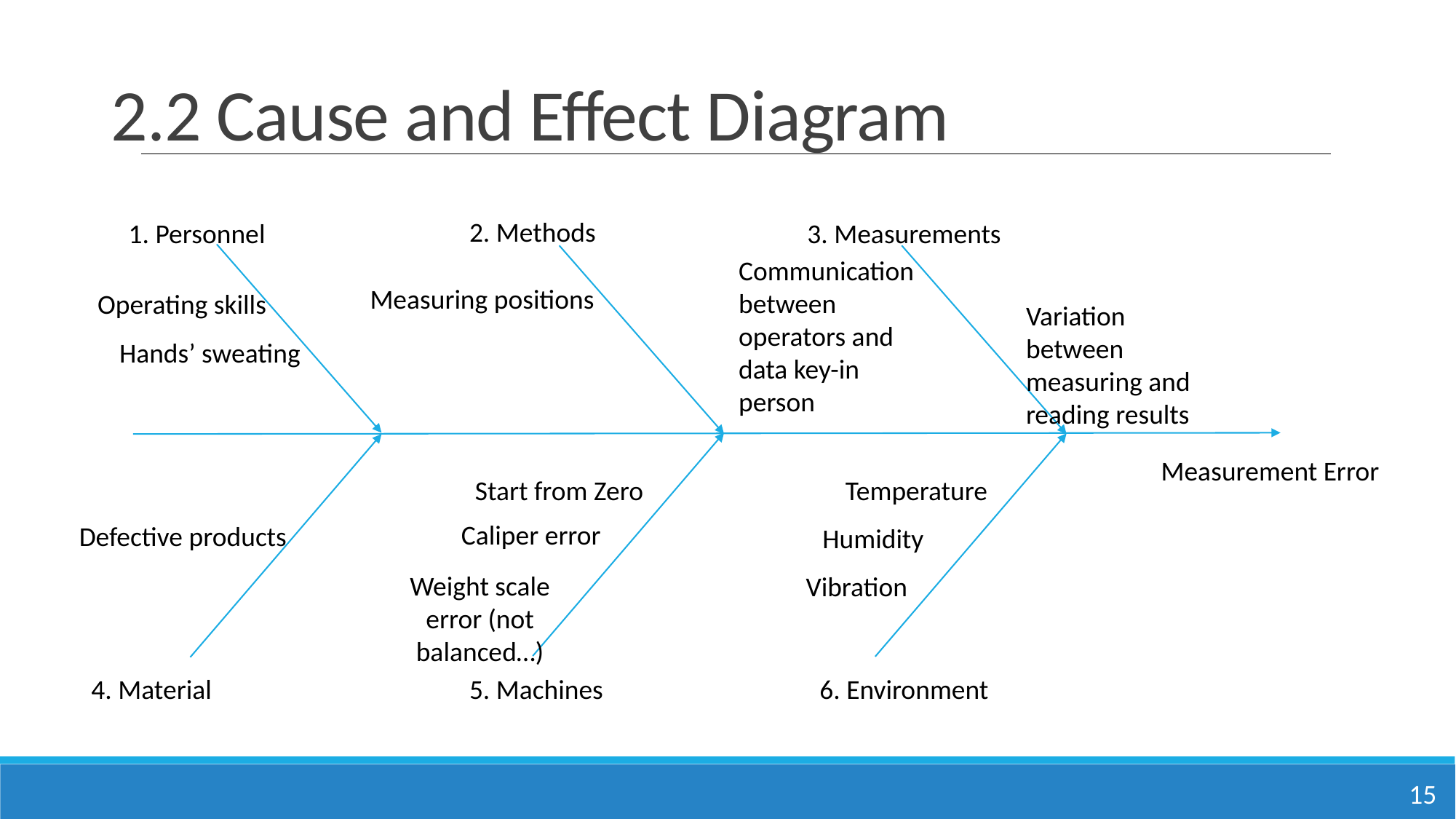

# 2.2 Cause and Effect Diagram

2. Methods
1. Personnel
3. Measurements
Communication between operators and data key-in person
Measuring positions
Operating skills
Variation between measuring and reading results
Hands’ sweating
Measurement Error
Temperature
Start from Zero
Caliper error
Defective products
Humidity
Weight scale error (not balanced…)
Vibration
4. Material
5. Machines
6. Environment
15